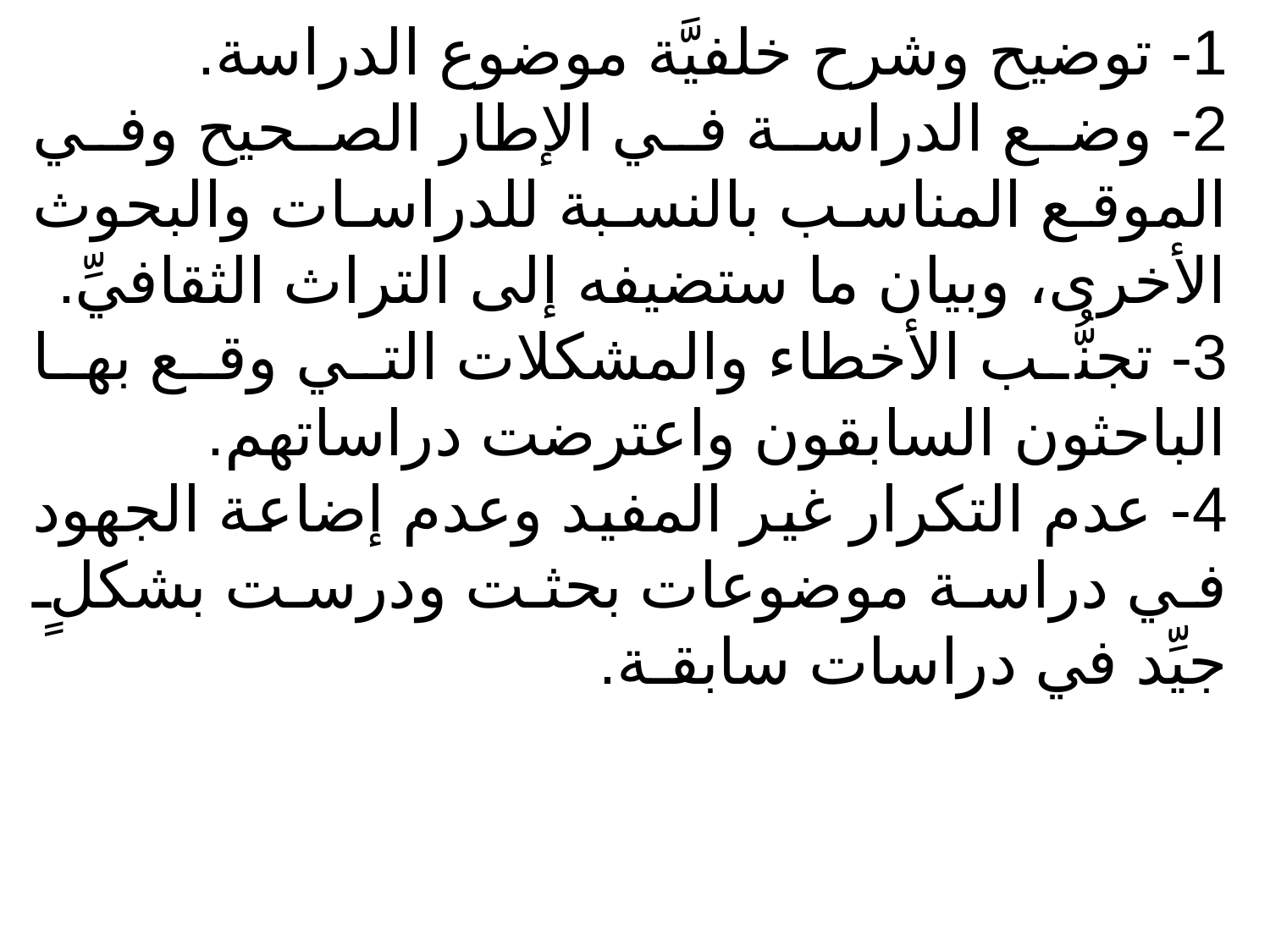

1- توضيح وشرح خلفيَّة موضوع الدراسة.
2- وضع الدراسة في الإطار الصحيح وفي الموقع المناسب بالنسبة للدراسات والبحوث الأخرى، وبيان ما ستضيفه إلى التراث الثقافيِّ.
3- تجنُّب الأخطاء والمشكلات التي وقع بها الباحثون السابقون واعترضت دراساتهم.
4- عدم التكرار غير المفيد وعدم إضاعة الجهود في دراسة موضوعات بحثت ودرست بشكلٍ جيِّد في دراسات سابقـة.